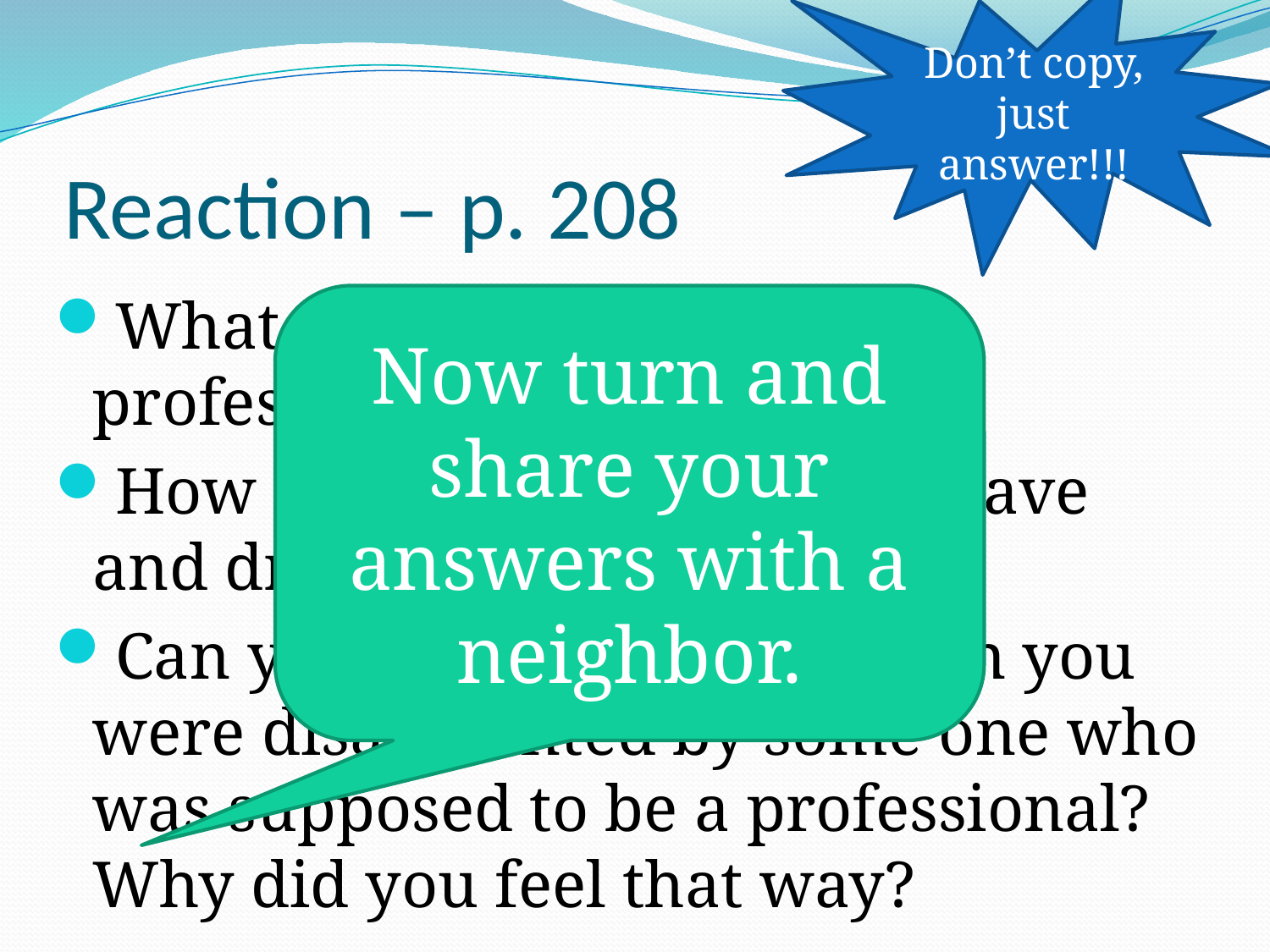

Don’t copy, just answer!!!
# Reaction – p. 208
What does it mean to be a professional?
How does a professional behave and dress?
Can you think of a time when you were disappointed by some one who was supposed to be a professional? Why did you feel that way?
Now turn and share your answers with a neighbor.